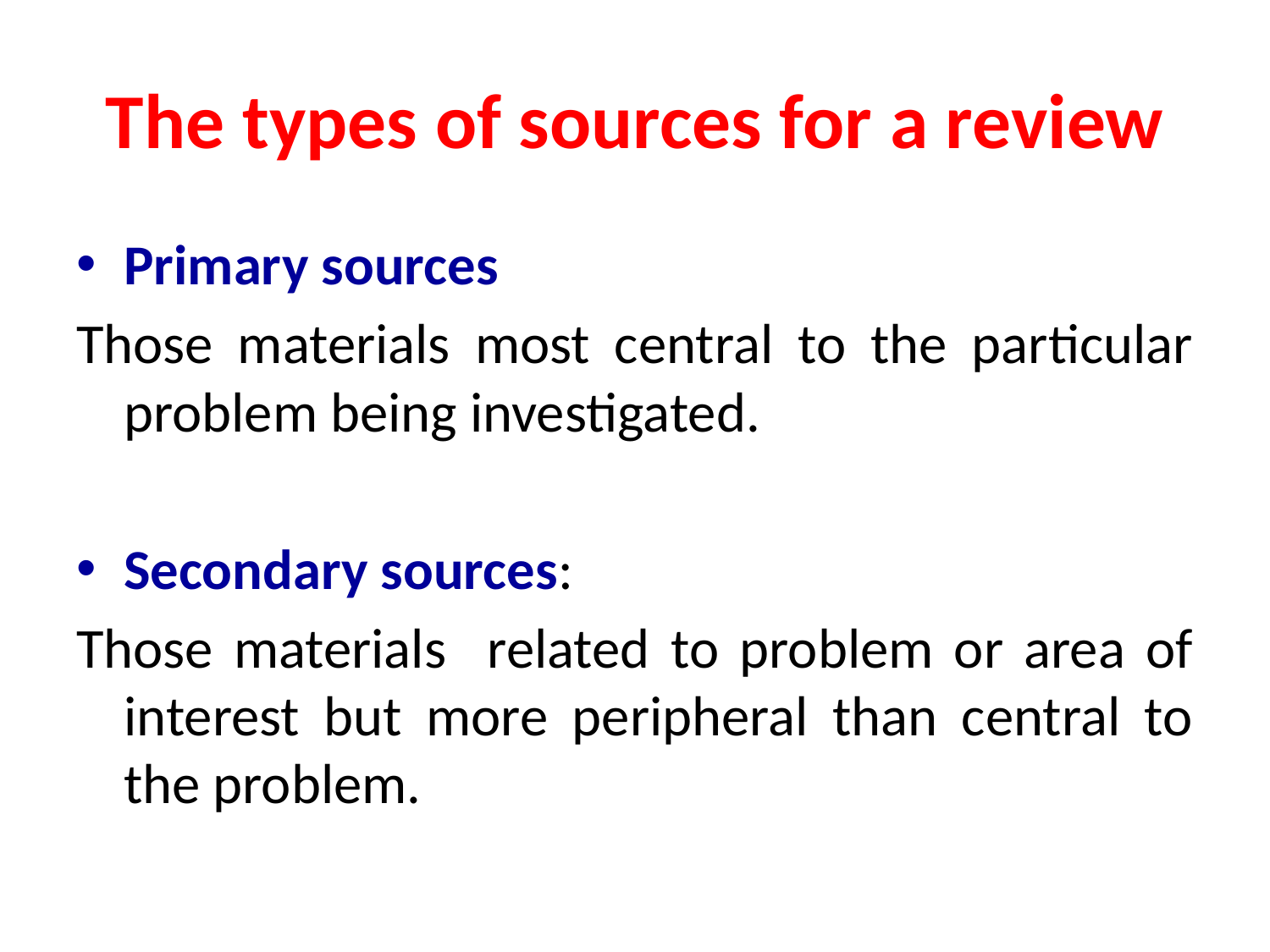

# The types of sources for a review
Primary sources
Those materials most central to the particular problem being investigated.

Secondary sources:
Those materials  related to problem or area of interest but more peripheral than central to the problem.